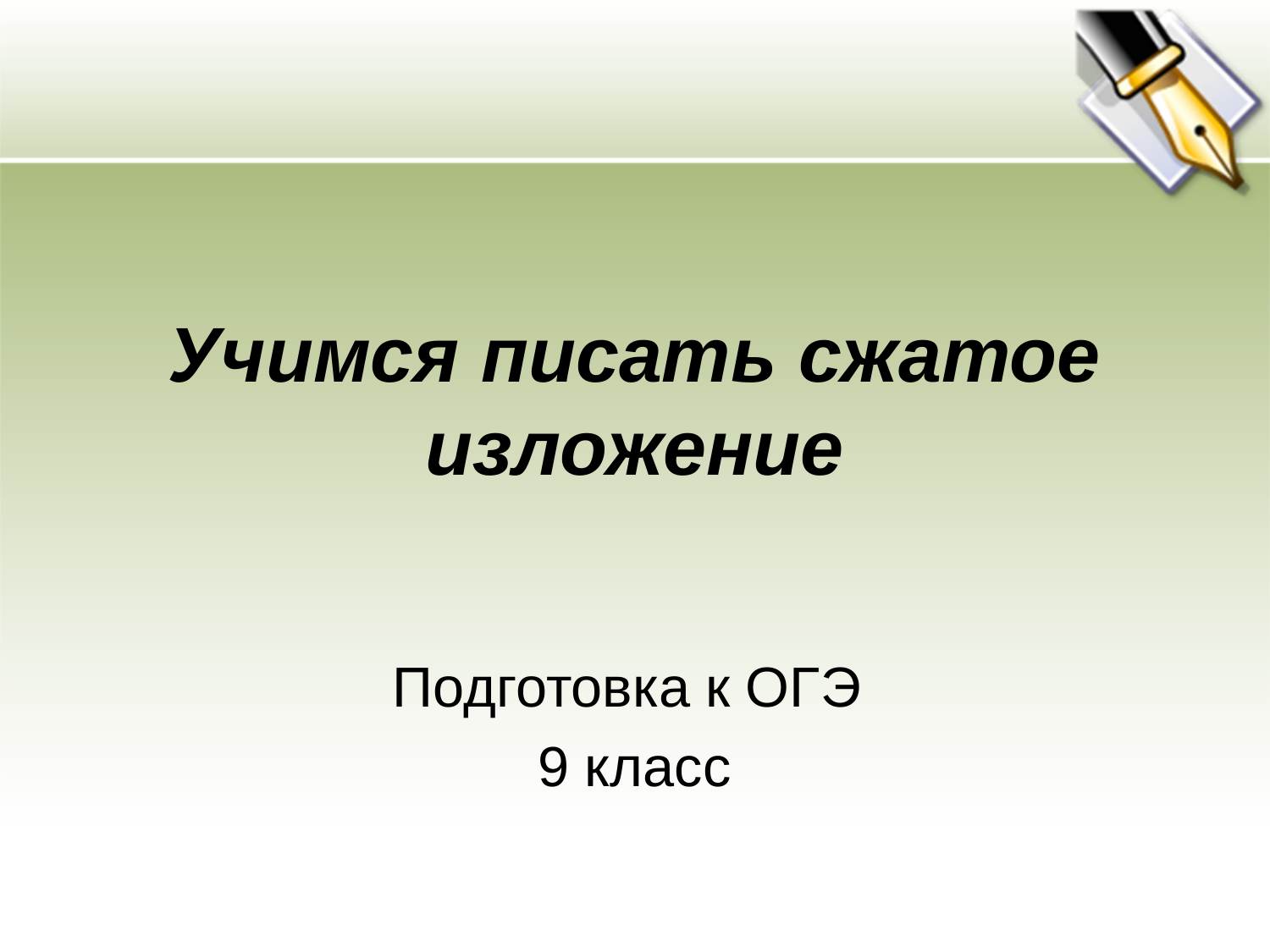

# Учимся писать сжатое изложение
Подготовка к ОГЭ
9 класс